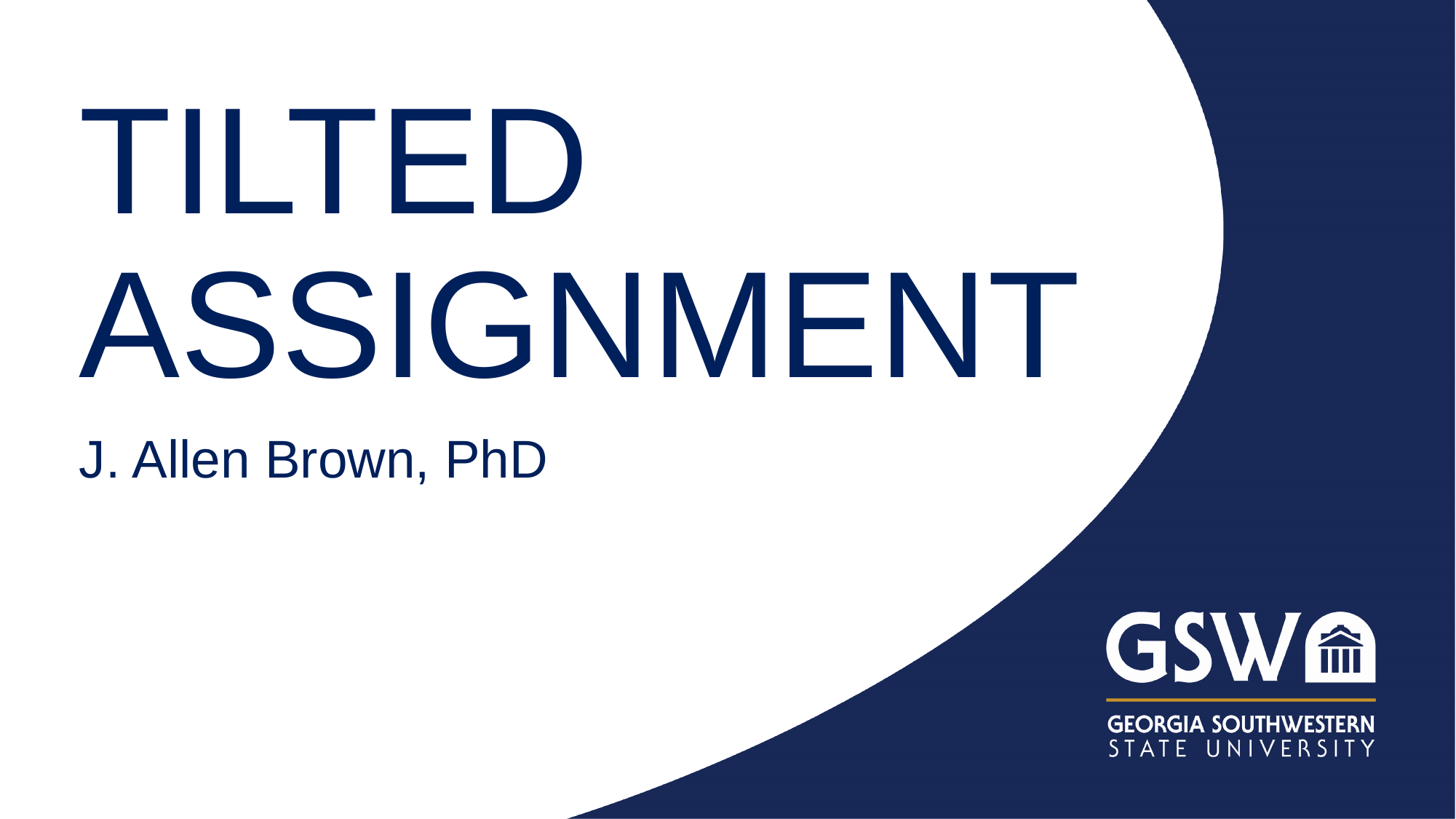

# TILTED ASSIGNMENT
J. Allen Brown, PhD